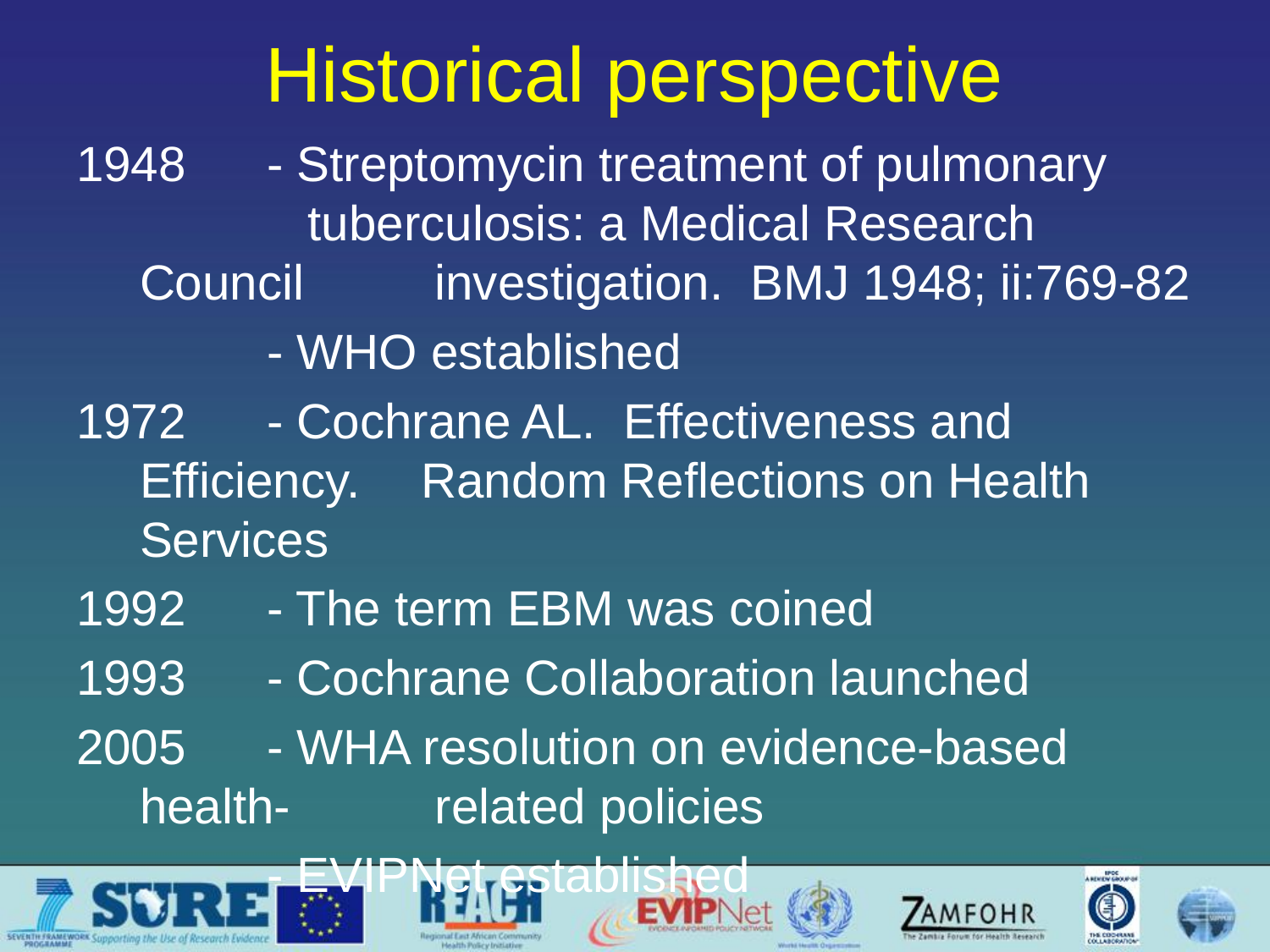

# Historical perspective
1948	- Streptomycin treatment of pulmonary  		   tuberculosis: a Medical Research Council 	   investigation.  BMJ 1948; ii:769-82
		- WHO established
1972 	- Cochrane AL.  Effectiveness and Efficiency. 	  Random Reflections on Health Services
1992	- The term EBM was coined
1993	- Cochrane Collaboration launched
2005	- WHA resolution on evidence-based health-	   related policies
		- EVIPNet established